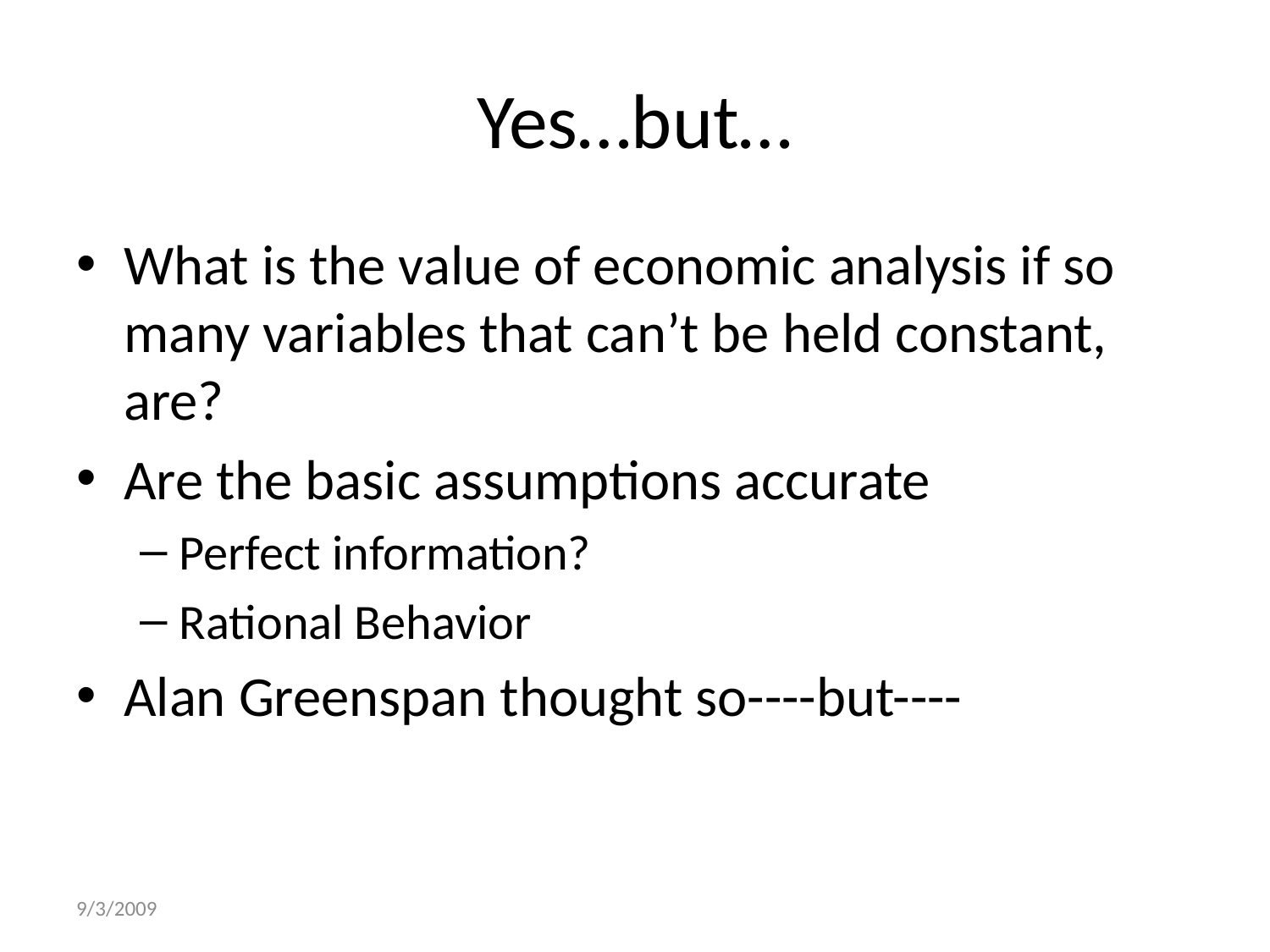

Yes…but…
What is the value of economic analysis if so many variables that can’t be held constant, are?
Are the basic assumptions accurate
Perfect information?
Rational Behavior
Alan Greenspan thought so----but----

9/3/2009